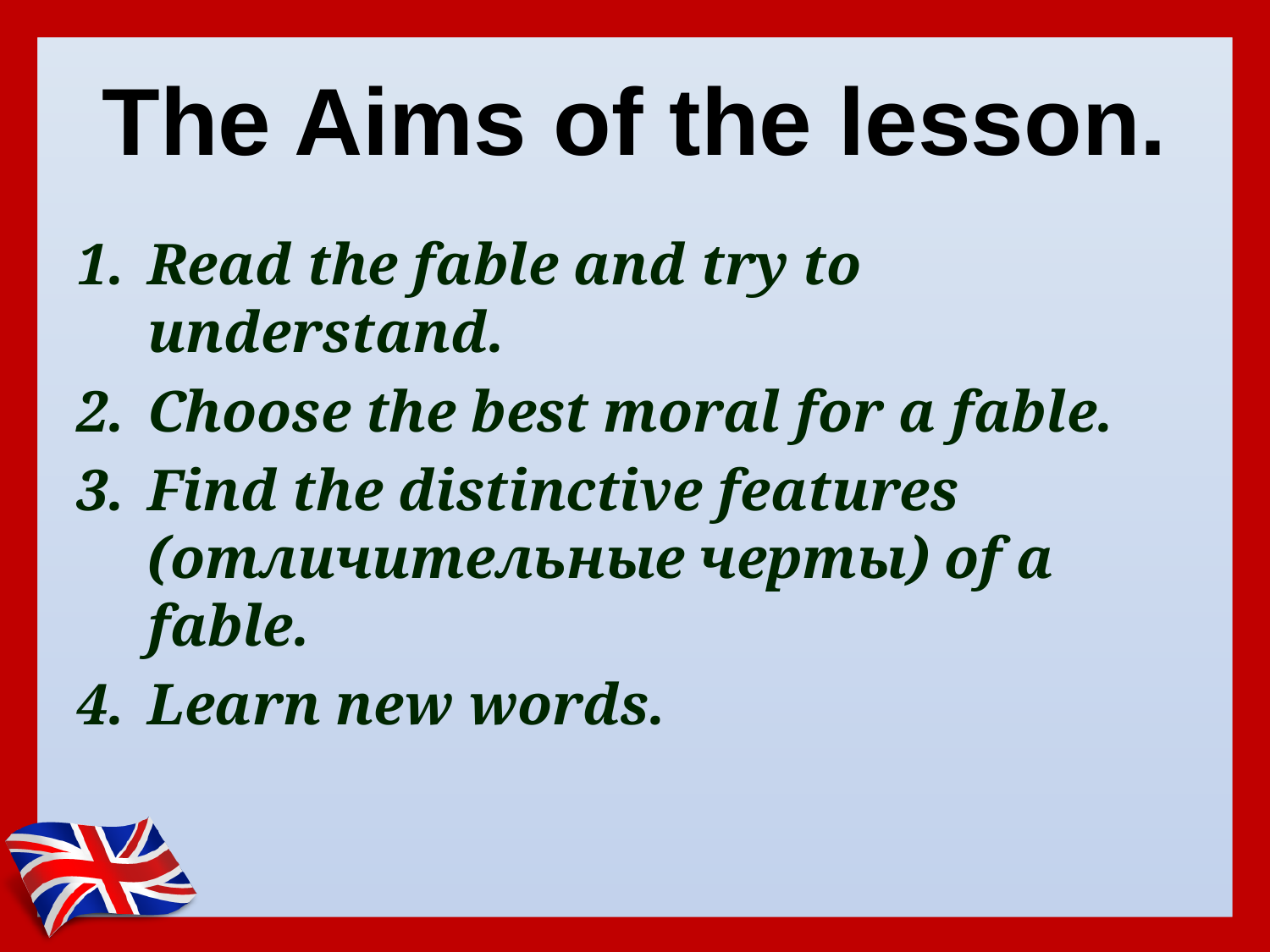

# The Aims of the lesson.
Read the fable and try to understand.
Choose the best moral for a fable.
Find the distinctive features (отличительные черты) of a fable.
Learn new words.